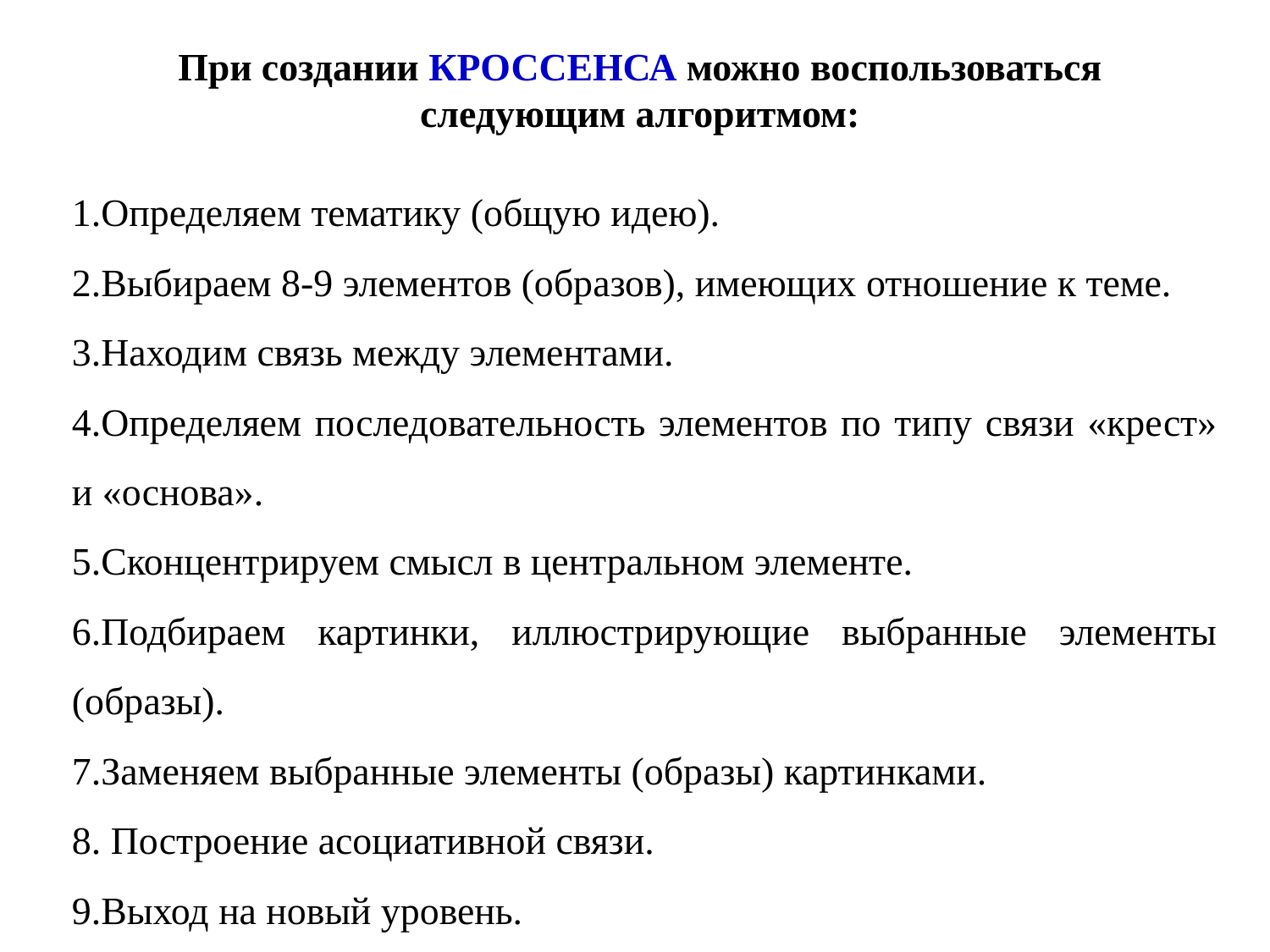

При создании КРОССЕНСА можно воспользоваться
следующим алгоритмом:

1.Определяем тематику (общую идею).
2.Выбираем 8-9 элементов (образов), имеющих отношение к теме.
3.Находим связь между элементами.
4.Определяем последовательность элементов по типу связи «крест» и «основа».
5.Сконцентрируем смысл в центральном элементе.
6.Подбираем картинки, иллюстрирующие выбранные элементы (образы).
7.Заменяем выбранные элементы (образы) картинками.
8. Построение асоциативной связи.
9.Выход на новый уровень.